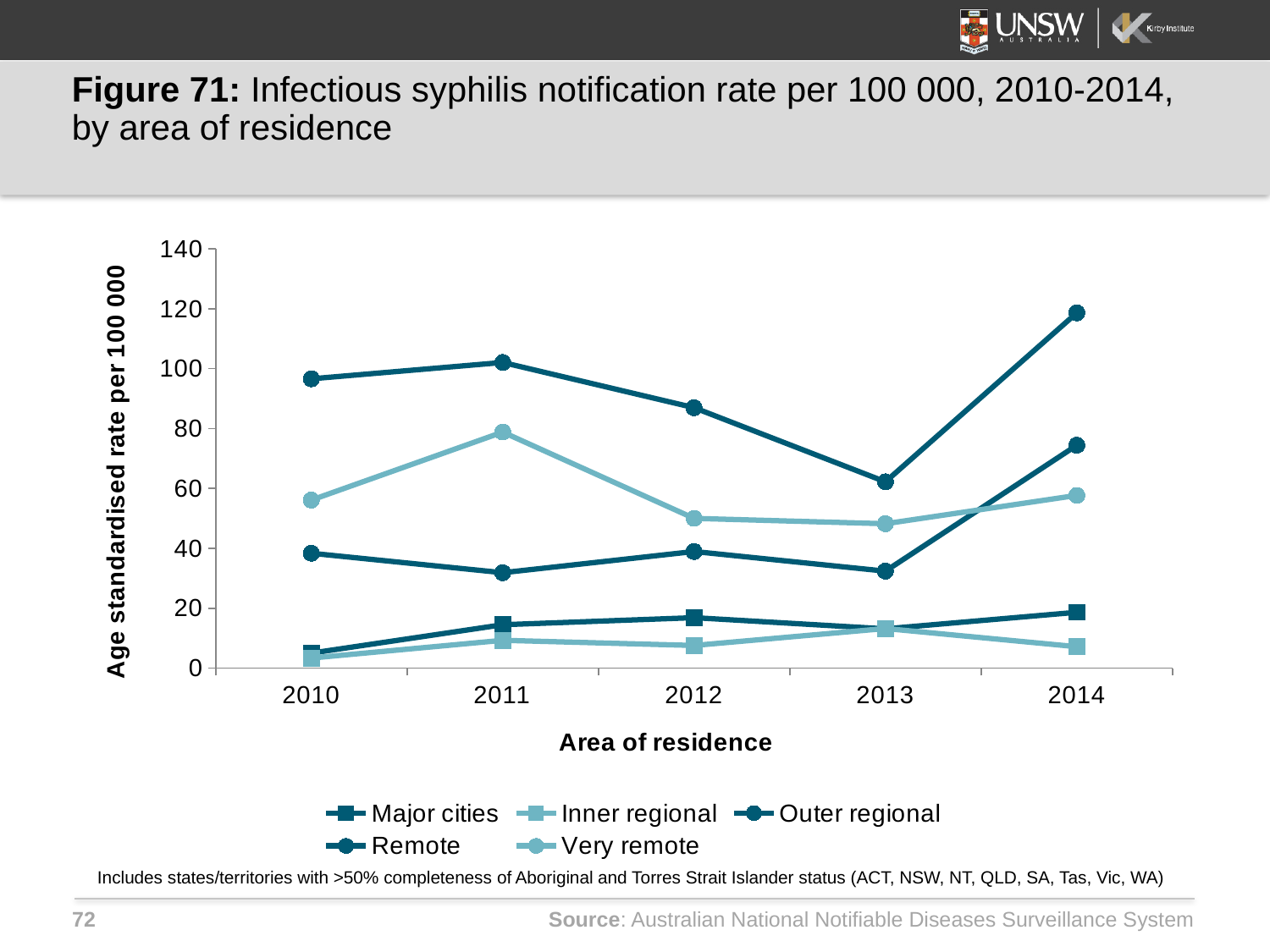

# Figure 71: Infectious syphilis notification rate per 100 000, 2010-2014, by area of residence

### Chart

| Category | Major cities | Inner regional | Outer regional | Remote | Very remote |
|---|---|---|---|---|---|
| 2010 | 5.03048 | 3.385859 | 38.36368 | 96.61079 | 56.13268 |
| 2011 | 14.50196 | 9.302421 | 31.86956 | 102.0674 | 78.83788 |
| 2012 | 16.85003 | 7.580311 | 38.95065 | 86.97456 | 50.02754 |
| 2013 | 13.13111 | 13.23775 | 32.39541 | 62.23399 | 48.2371 |
| 2014 | 18.66634 | 7.167729 | 74.44864 | 118.6349 | 57.69403 |
Includes states/territories with >50% completeness of Aboriginal and Torres Strait Islander status (ACT, NSW, NT, QLD, SA, Tas, Vic, WA)
Source: Australian National Notifiable Diseases Surveillance System

72